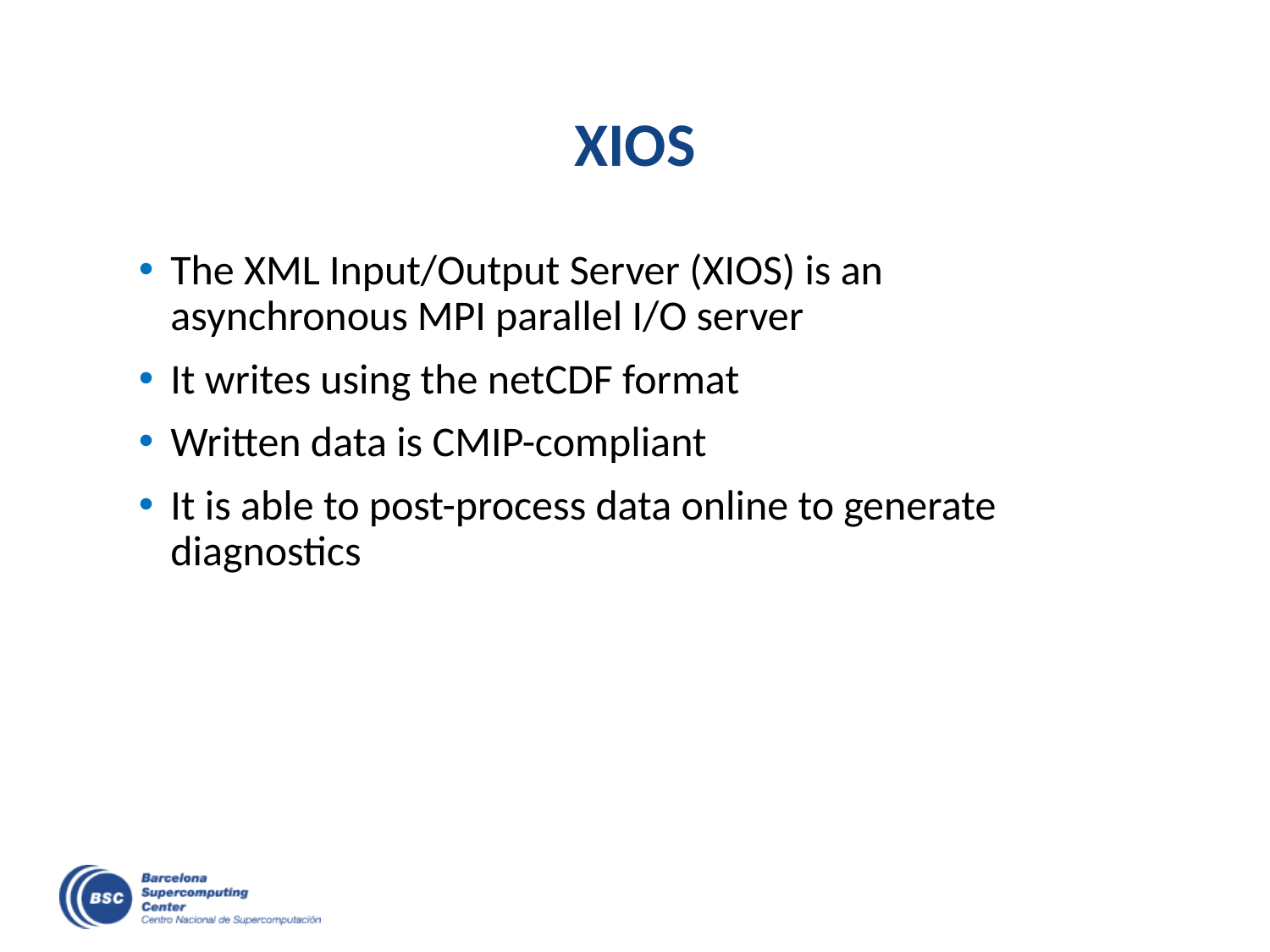

# XIOS
The XML Input/Output Server (XIOS) is an asynchronous MPI parallel I/O server
It writes using the netCDF format
Written data is CMIP-compliant
It is able to post-process data online to generate diagnostics